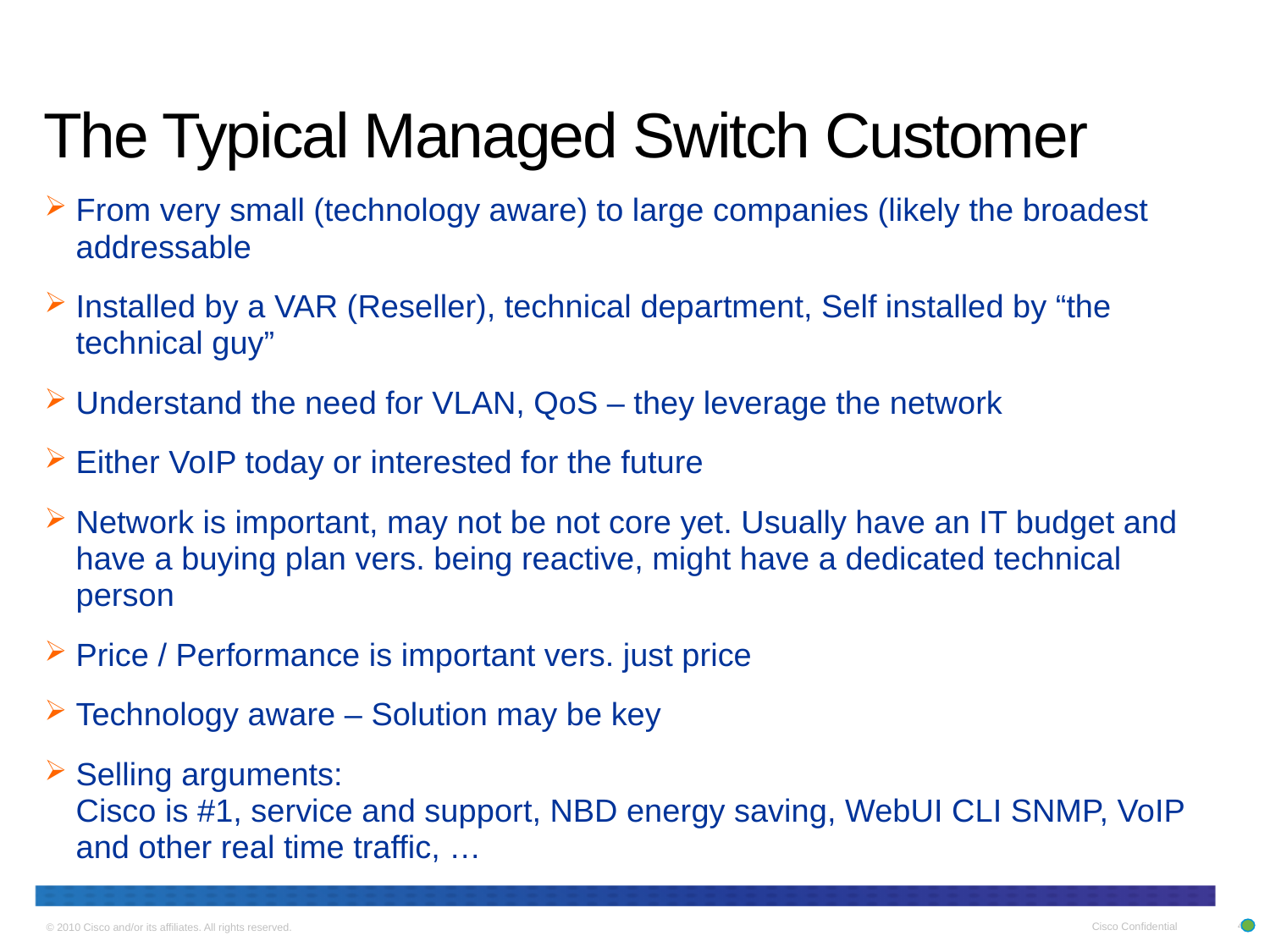

# The Typical Managed Switch Customer
From very small (technology aware) to large companies (likely the broadest addressable
Installed by a VAR (Reseller), technical department, Self installed by “the technical guy”
Understand the need for VLAN, QoS – they leverage the network
Either VoIP today or interested for the future
Network is important, may not be not core yet. Usually have an IT budget and have a buying plan vers. being reactive, might have a dedicated technical person
Price / Performance is important vers. just price
Technology aware – Solution may be key
Selling arguments:
Cisco is #1, service and support, NBD energy saving, WebUI CLI SNMP, VoIP and other real time traffic, …